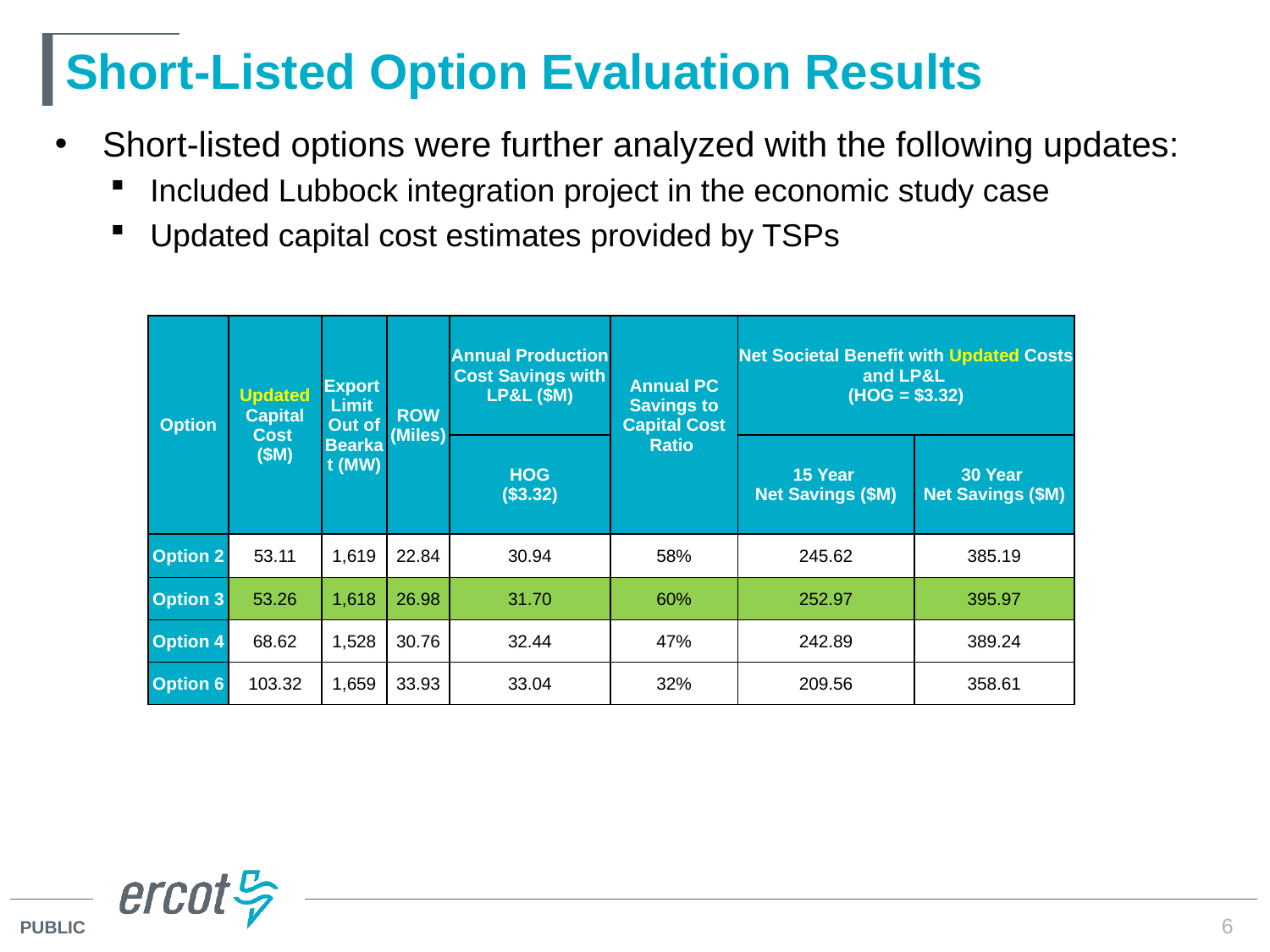

# Short-Listed Option Evaluation Results
Short-listed options were further analyzed with the following updates:
Included Lubbock integration project in the economic study case
Updated capital cost estimates provided by TSPs

| Option | Updated Capital Cost ($M) | Export Limit Out of Bearkat (MW) | ROW (Miles) | Annual Production Cost Savings with LP&L ($M) | Annual PC Savings to Capital Cost Ratio | Net Societal Benefit with Updated Costs and LP&L (HOG = $3.32) |  |
| --- | --- | --- | --- | --- | --- | --- | --- |
|  |  |  |  | HOG ($3.32) |  | 15 Year Net Savings ($M) | 30 Year Net Savings ($M) |
| Option 2 | 53.11 | 1,619 | 22.84 | 30.94 | 58% | 245.62 | 385.19 |
| Option 3 | 53.26 | 1,618 | 26.98 | 31.70 | 60% | 252.97 | 395.97 |
| Option 4 | 68.62 | 1,528 | 30.76 | 32.44 | 47% | 242.89 | 389.24 |
| Option 6 | 103.32 | 1,659 | 33.93 | 33.04 | 32% | 209.56 | 358.61 |
6